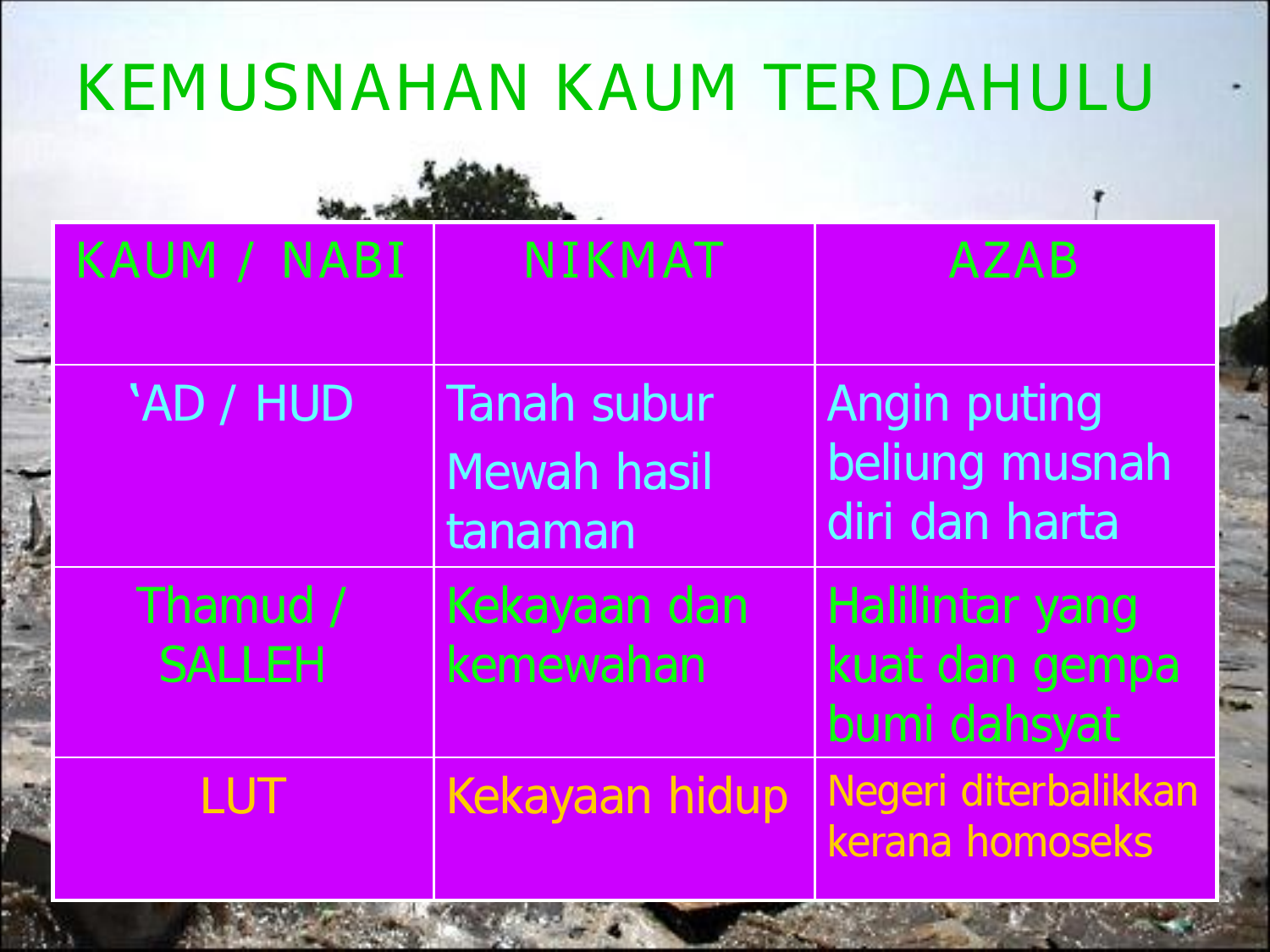

# KEMUSNAHAN KAUM TERDAHULU
KAUM / NABI
NIKMAT
AZAB
‘AD / HUD
Tanah subur
Mewah hasil tanaman
Angin puting beliung musnah diri dan harta
Thamud / SALLEH
Kekayaan dan  kemewahan
Halilintar yang kuat dan gempa bumi dahsyat
LUT
Kekayaan hidup
Negeri diterbalikkan kerana homoseks